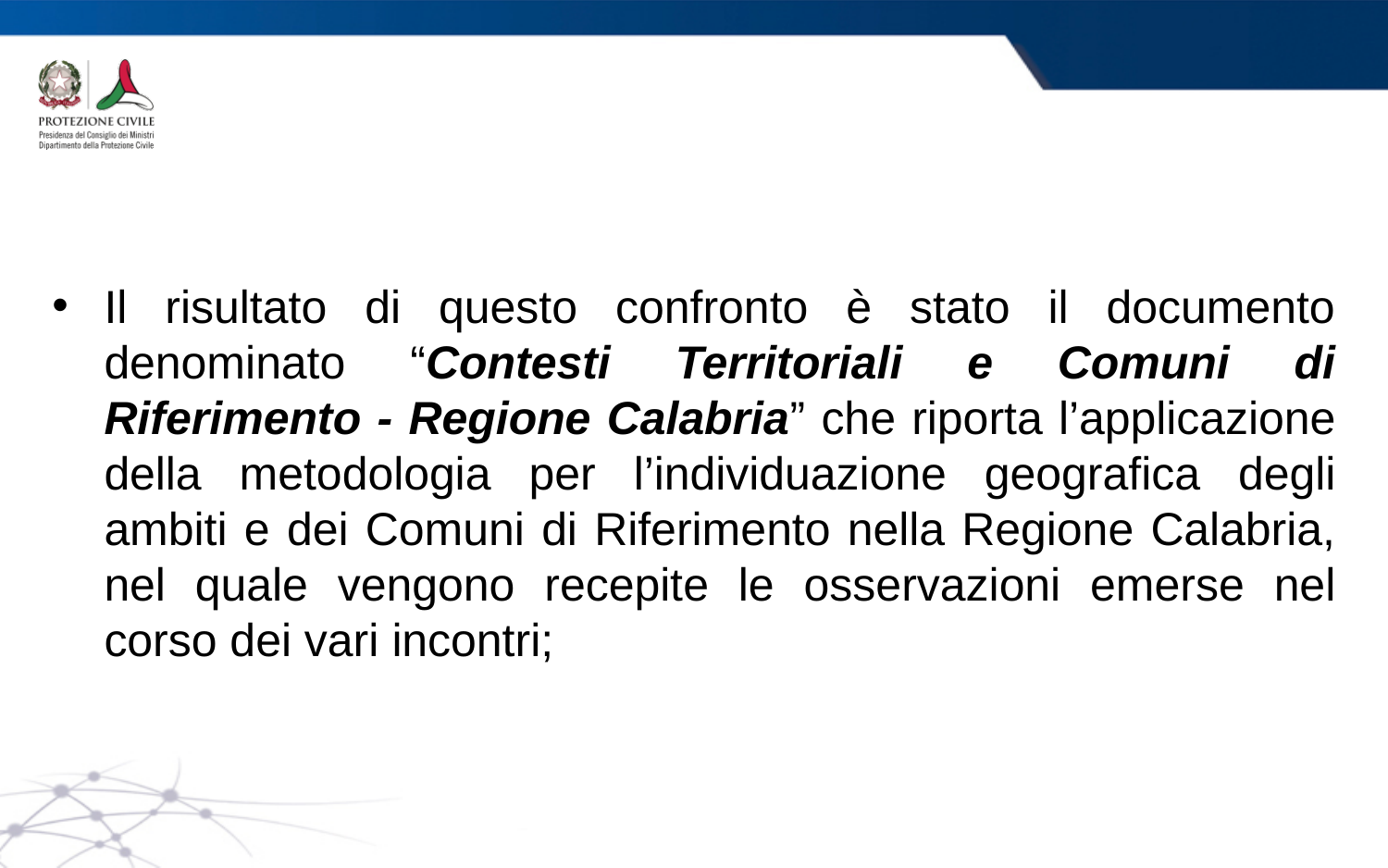

#
Il risultato di questo confronto è stato il documento denominato “Contesti Territoriali e Comuni di Riferimento - Regione Calabria” che riporta l’applicazione della metodologia per l’individuazione geografica degli ambiti e dei Comuni di Riferimento nella Regione Calabria, nel quale vengono recepite le osservazioni emerse nel corso dei vari incontri;